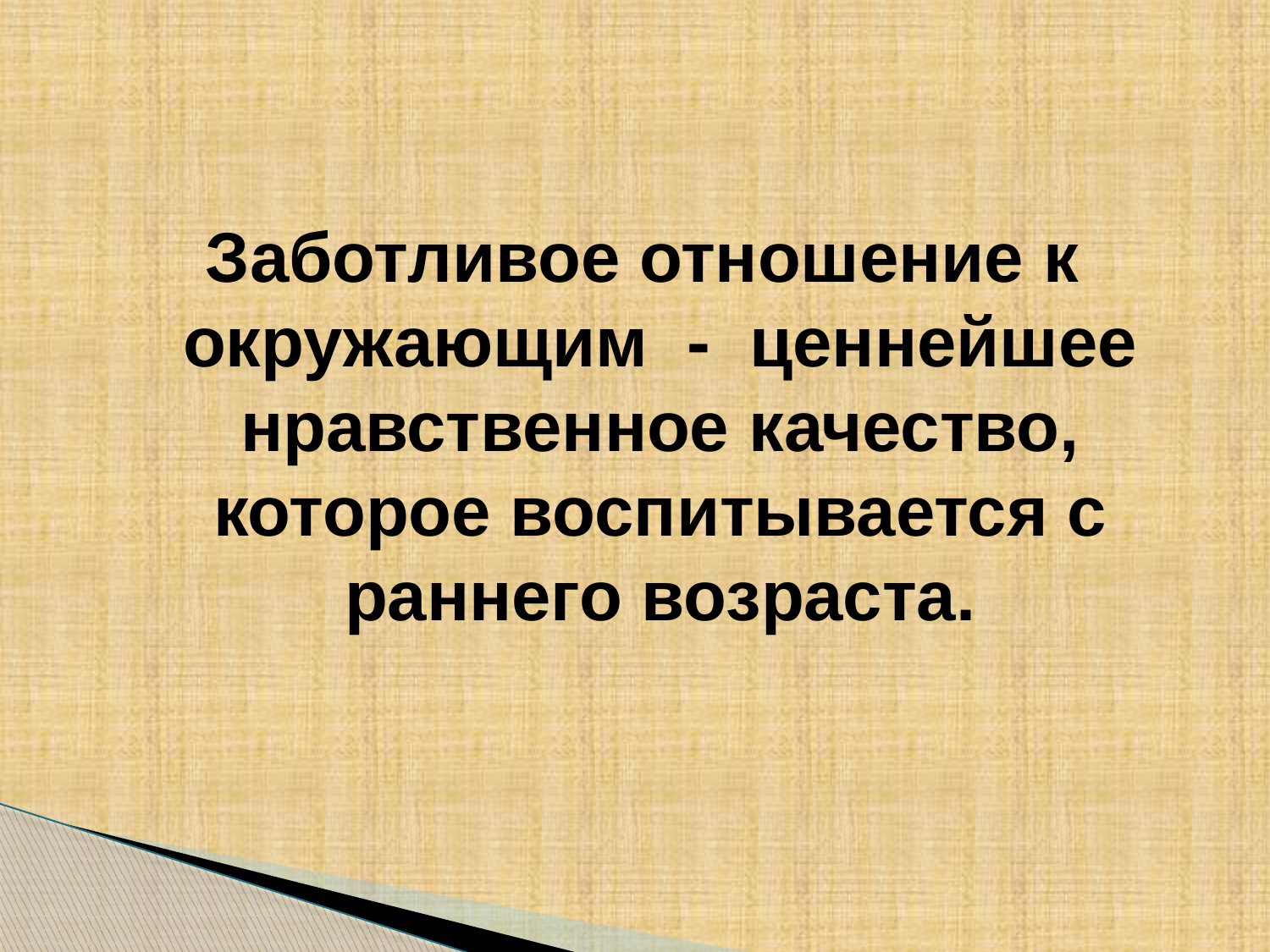

Заботливое отношение к окружающим  -  ценнейшее нравственное качество, которое воспитывается с раннего возраста.